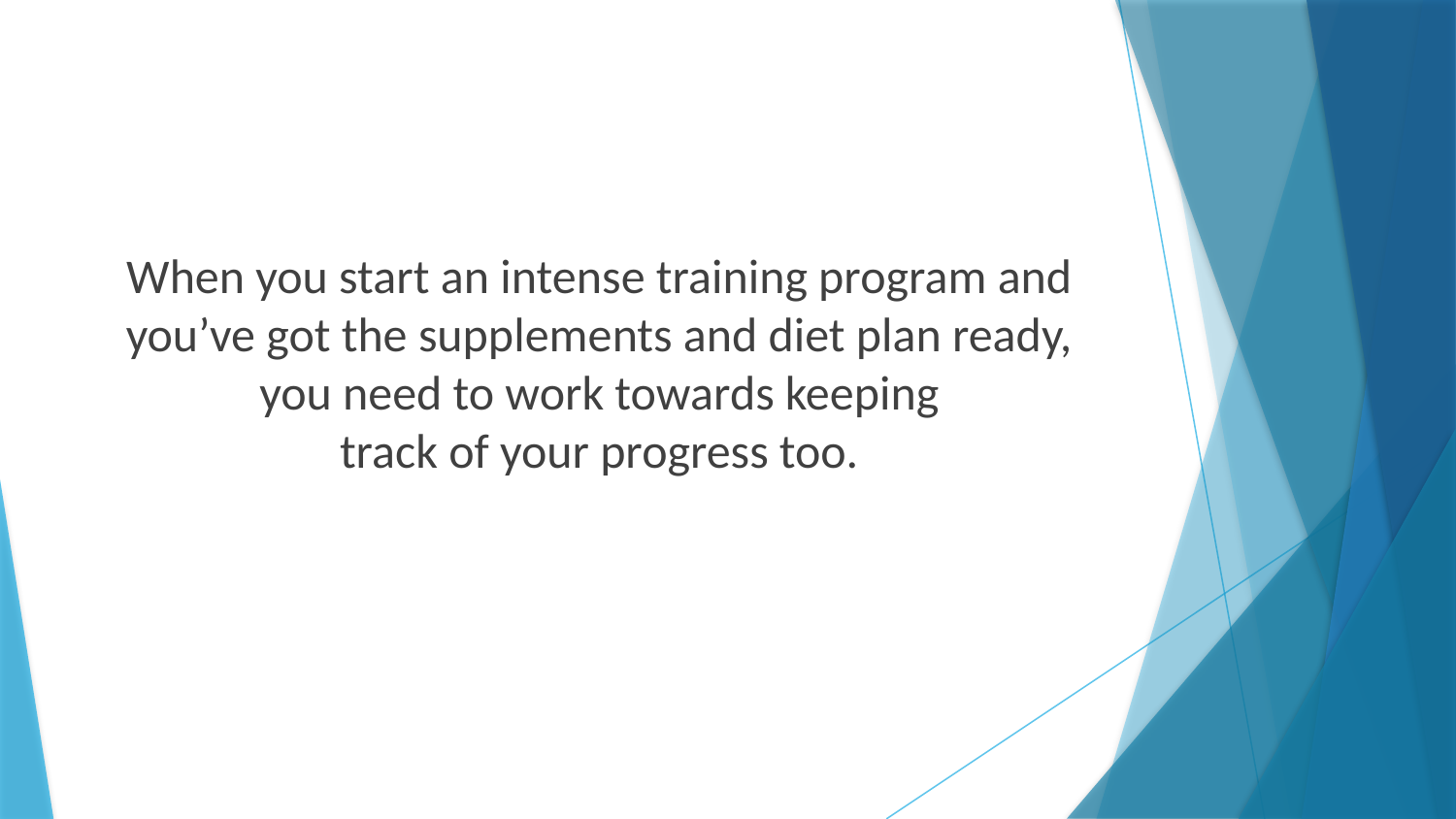

When you start an intense training program and you’ve got the supplements and diet plan ready, you need to work towards keeping
track of your progress too.